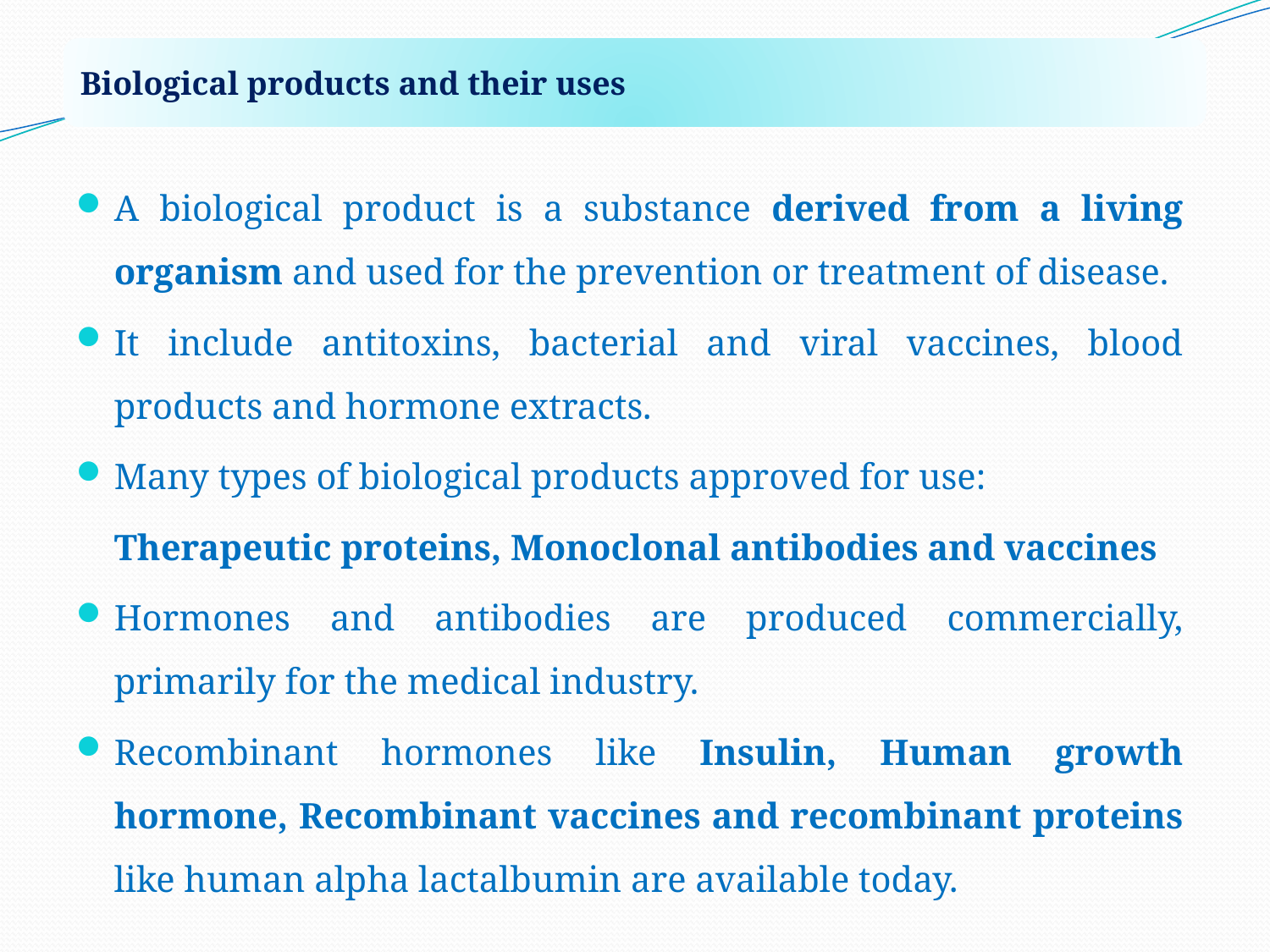

Biological products and their uses
A biological product is a substance derived from a living organism and used for the prevention or treatment of disease.
It include antitoxins, bacterial and viral vaccines, blood products and hormone extracts.
Many types of biological products approved for use:
	Therapeutic proteins, Monoclonal antibodies and vaccines
Hormones and antibodies are produced commercially, primarily for the medical industry.
Recombinant hormones like Insulin, Human growth hormone, Recombinant vaccines and recombinant proteins like human alpha lactalbumin are available today.